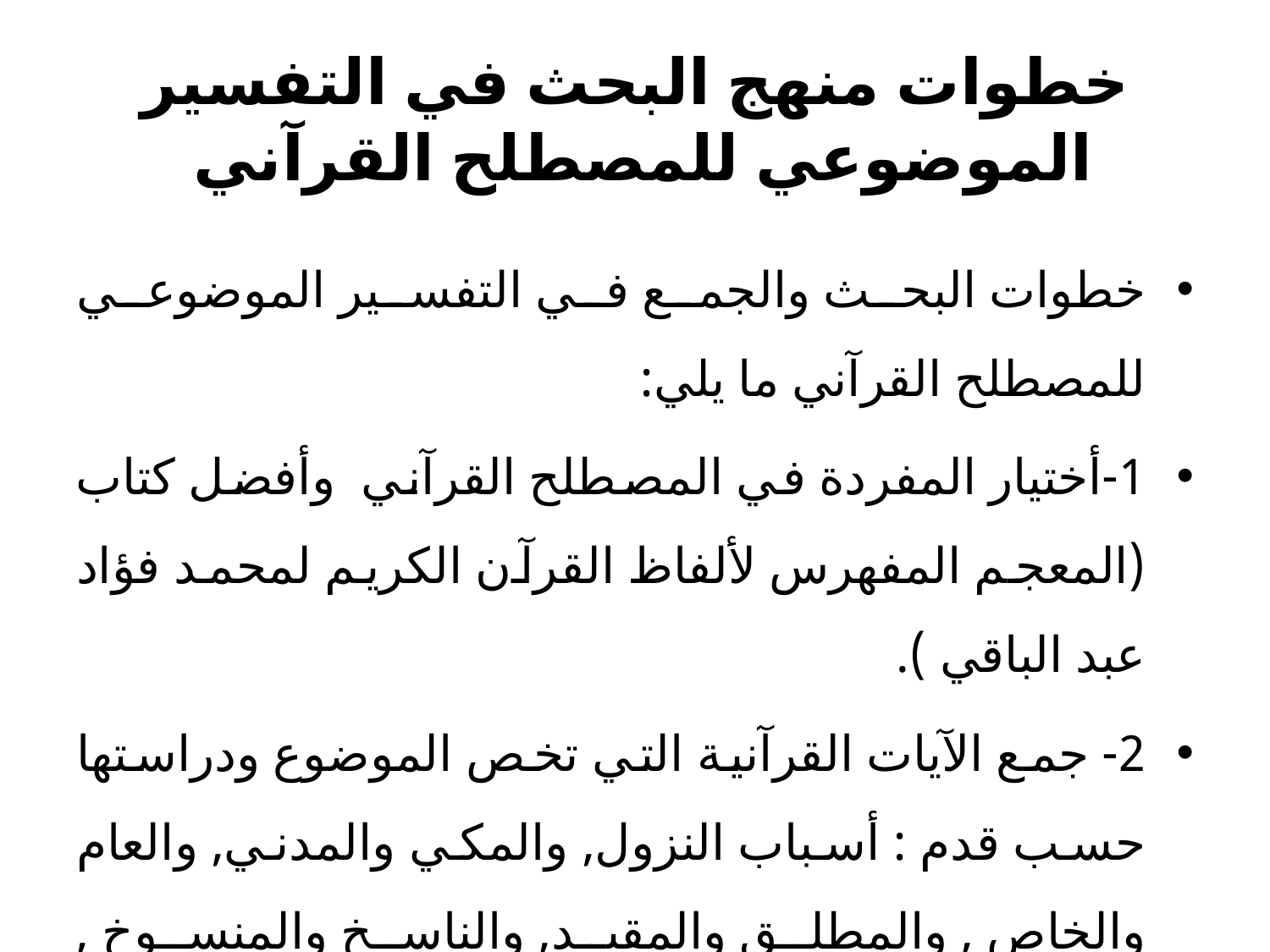

# خطوات منهج البحث في التفسير الموضوعي للمصطلح القرآني
خطوات البحث والجمع في التفسير الموضوعي للمصطلح القرآني ما يلي:
1-أختيار المفردة في المصطلح القرآني  وأفضل كتاب (المعجم المفهرس لألفاظ القرآن الكريم لمحمد فؤاد عبد الباقي ).
2- جمع الآيات القرآنية التي تخص الموضوع ودراستها حسب قدم : أسباب النزول, والمكي والمدني, والعام والخاص , والمطلق والمقيد, والناسخ والمنسوخ , والمحكم والمتشابة , والمناسبة..